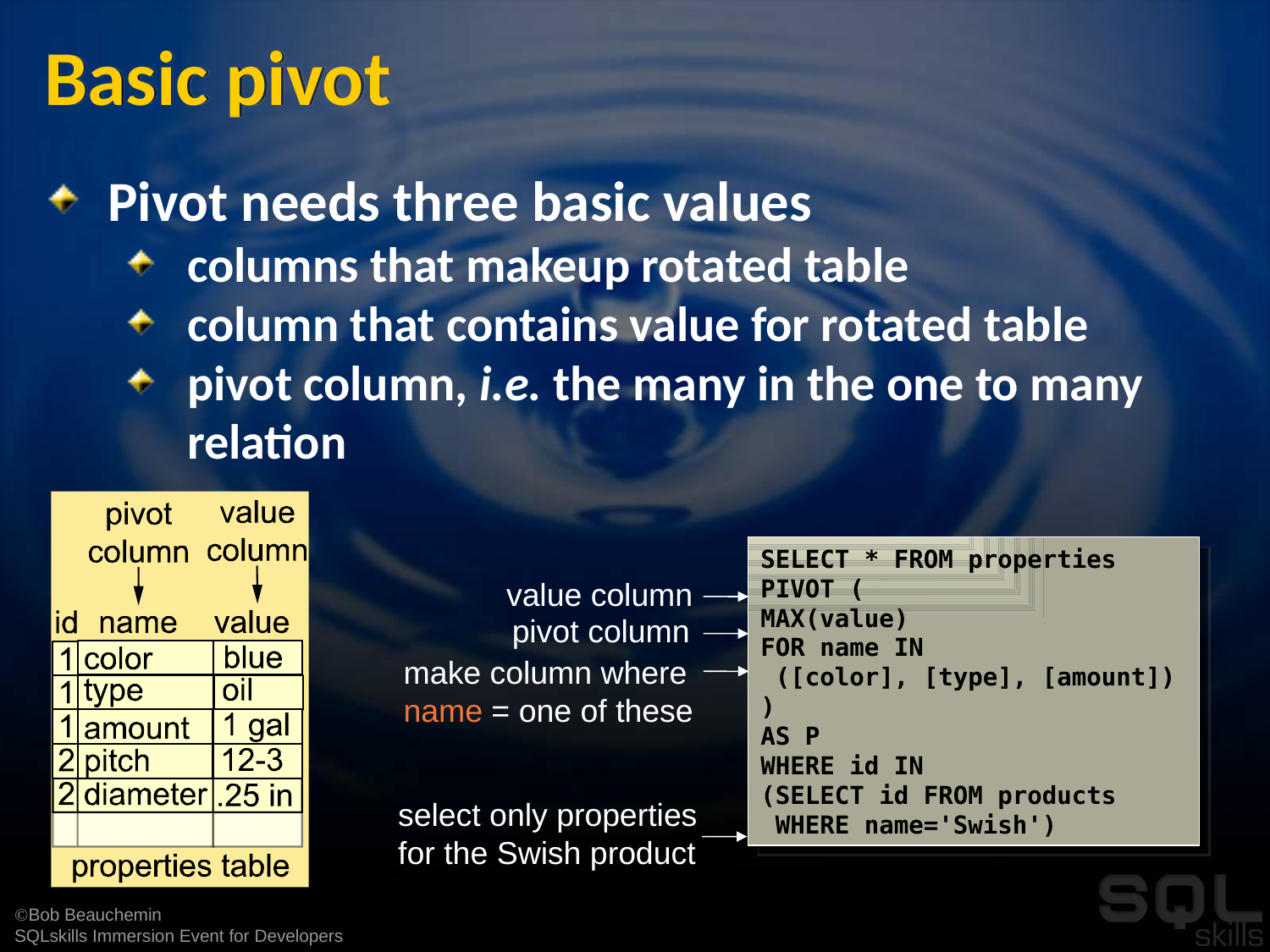

# Basic pivot
Pivot needs three basic values
columns that makeup rotated table
column that contains value for rotated table
pivot column, i.e. the many in the one to many relation

SELECT * FROM properties
PIVOT (
MAX(value)
FOR name IN
 ([color], [type], [amount])
)
AS P
WHERE id IN
(SELECT id FROM products
 WHERE name='Swish')
value column

pivot column

make column where
name = one of these

select only properties
for the Swish product